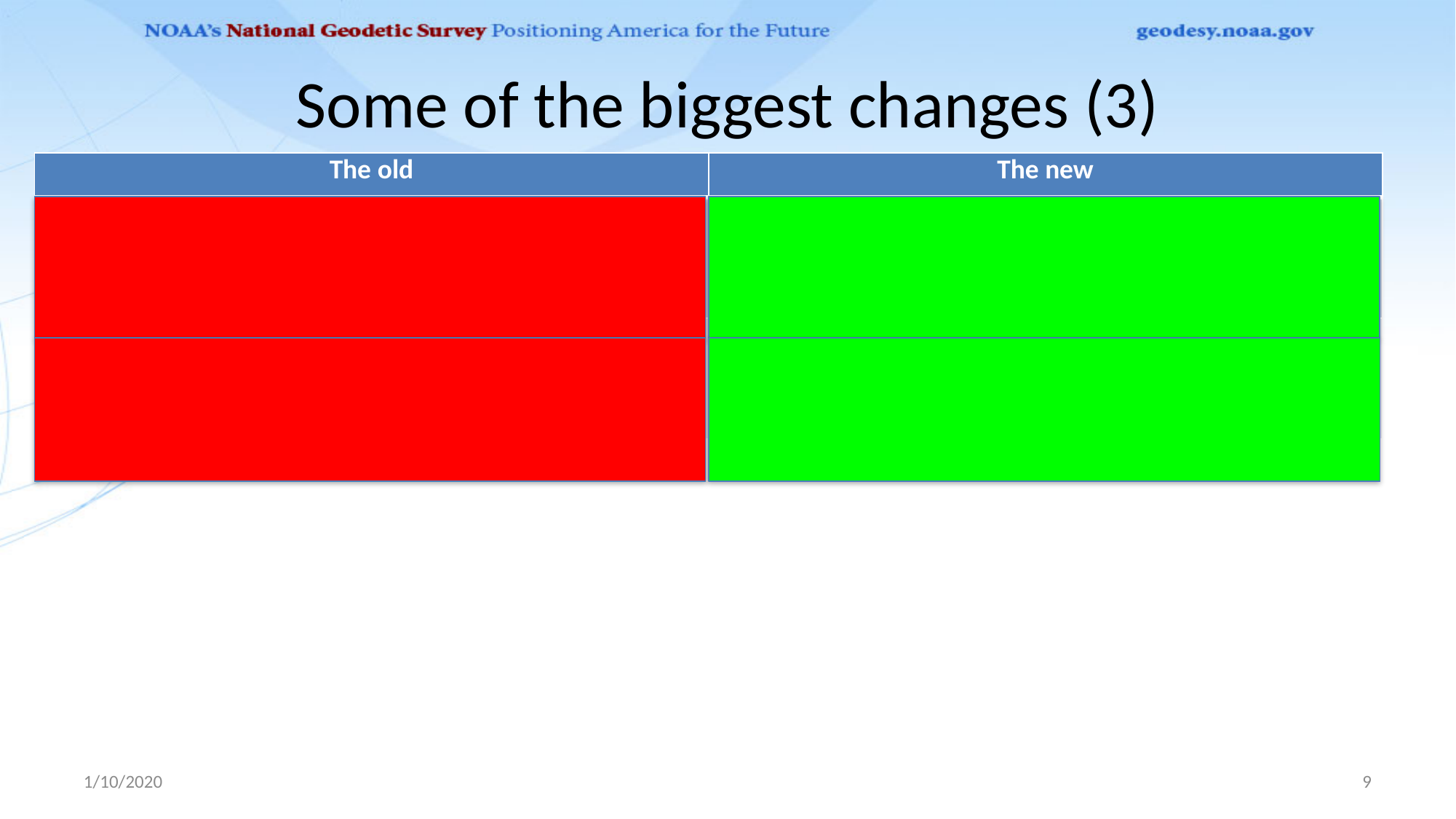

# Some of the biggest changes (3)
| The old | The new |
| --- | --- |
| NGS Bluebooking and Adjustment software is done offline, using command line executables, FORTRAN code, and different approaches for GPS, leveling, gravity (and no support for DoVs or classical surveys) | “OPUS” being expanded to support the processing of all possible data types within a single project, online, with a simple “submit to NGS” button replacing “bluebooking” |
| Orthometric heights from leveling and/or Height Mod depending upon passive control network that is old, out of date (often by decades) and rapidly disappearing. | Users can adjust a leveling network within OPUS, but will only get differential heights. If they want absolute heights, they will be required to add GNSS to their leveling project according to new NGS specifications. |

1/10/2020
9